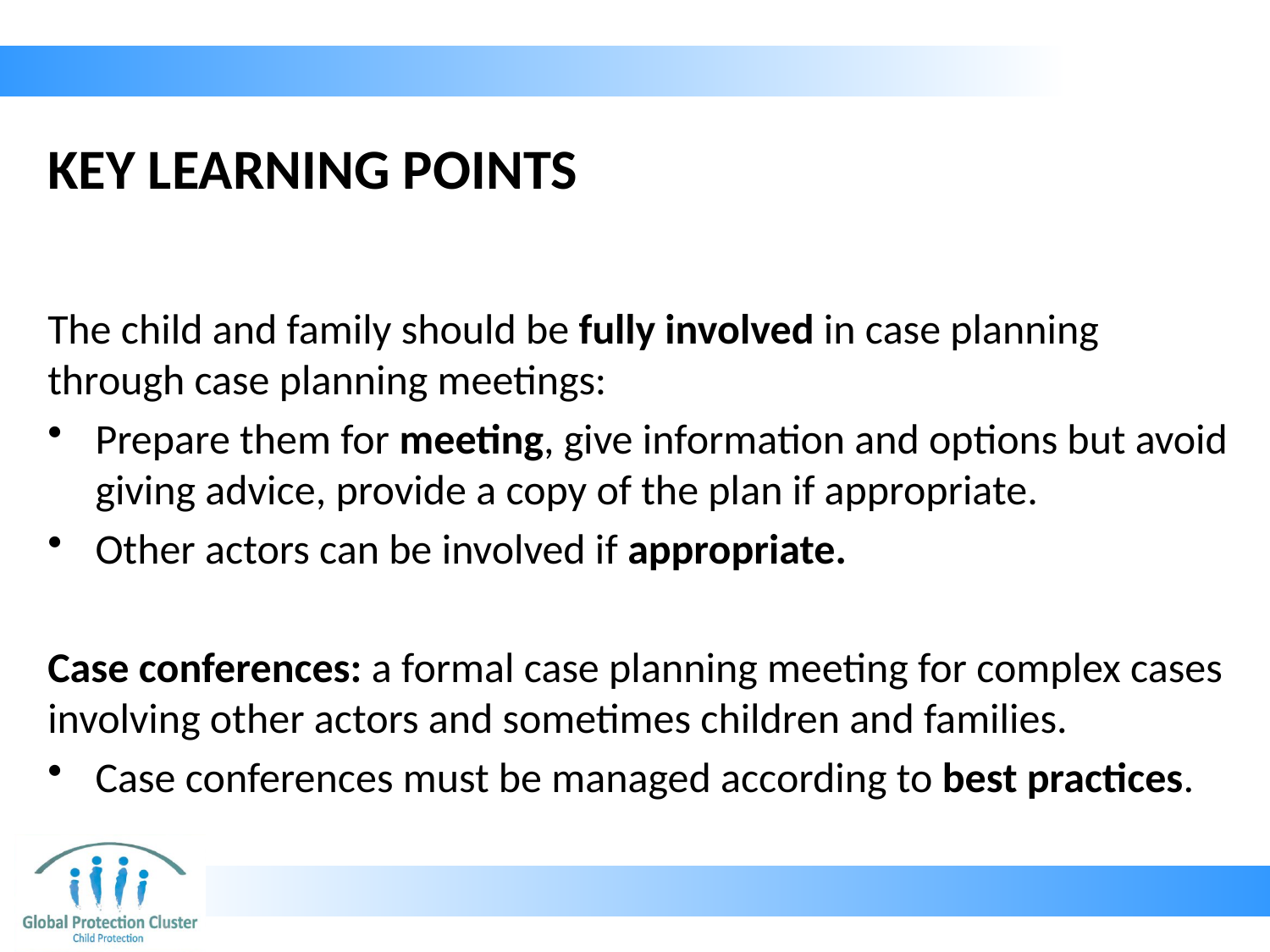

# KEY LEARNING POINTS

The child and family should be fully involved in case planning through case planning meetings:
Prepare them for meeting, give information and options but avoid giving advice, provide a copy of the plan if appropriate.
Other actors can be involved if appropriate.

Case conferences: a formal case planning meeting for complex cases involving other actors and sometimes children and families.
Case conferences must be managed according to best practices.